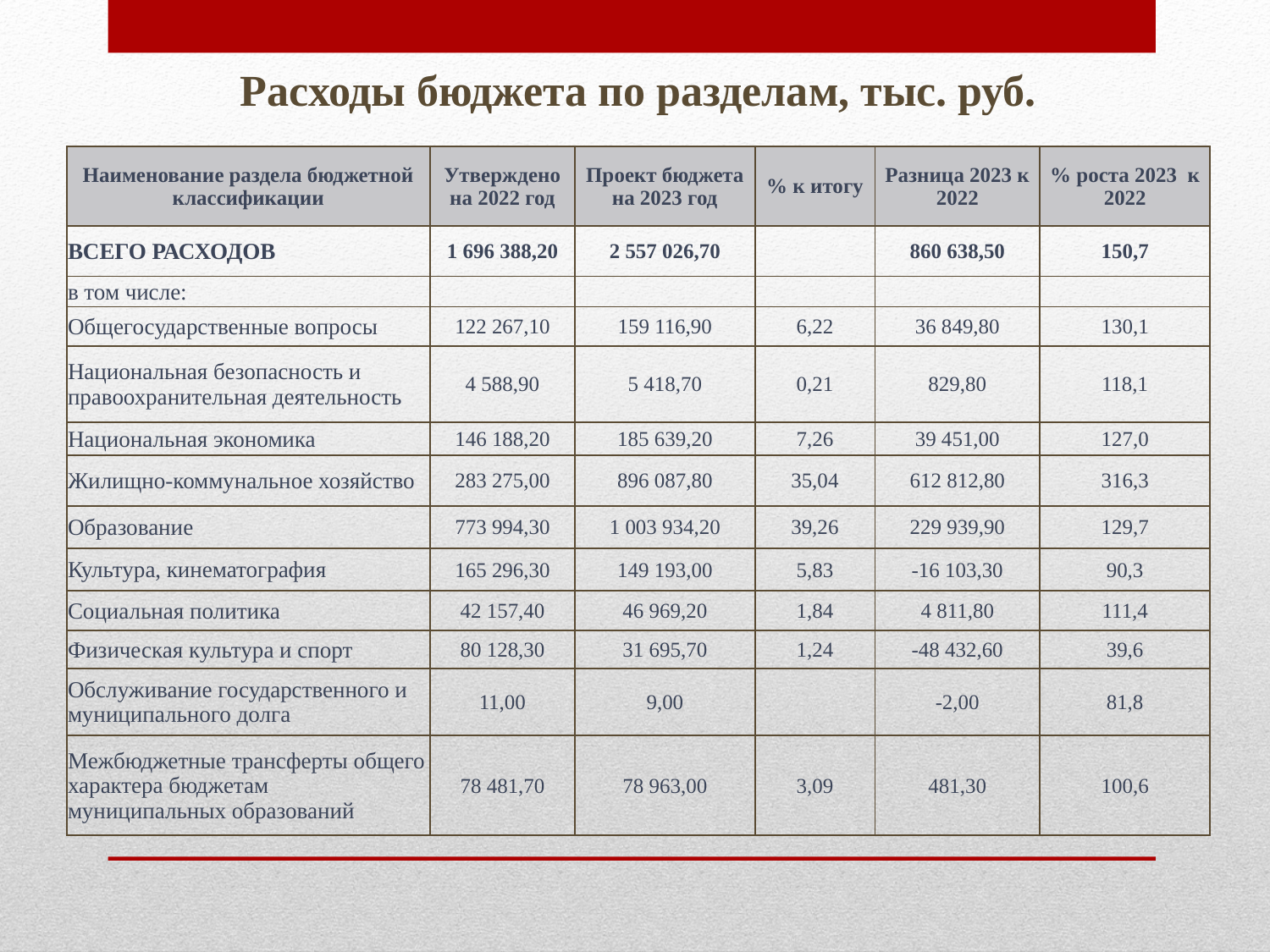

Расходы бюджета по разделам, тыс. руб.
| Наименование раздела бюджетной классификации | Утверждено на 2022 год | Проект бюджета на 2023 год | % к итогу | Разница 2023 к 2022 | % роста 2023 к 2022 |
| --- | --- | --- | --- | --- | --- |
| ВСЕГО РАСХОДОВ | 1 696 388,20 | 2 557 026,70 |  | 860 638,50 | 150,7 |
| в том числе: |  |  |  |  |  |
| Общегосударственные вопросы | 122 267,10 | 159 116,90 | 6,22 | 36 849,80 | 130,1 |
| Национальная безопасность и правоохранительная деятельность | 4 588,90 | 5 418,70 | 0,21 | 829,80 | 118,1 |
| Национальная экономика | 146 188,20 | 185 639,20 | 7,26 | 39 451,00 | 127,0 |
| Жилищно-коммунальное хозяйство | 283 275,00 | 896 087,80 | 35,04 | 612 812,80 | 316,3 |
| Образование | 773 994,30 | 1 003 934,20 | 39,26 | 229 939,90 | 129,7 |
| Культура, кинематография | 165 296,30 | 149 193,00 | 5,83 | -16 103,30 | 90,3 |
| Социальная политика | 42 157,40 | 46 969,20 | 1,84 | 4 811,80 | 111,4 |
| Физическая культура и спорт | 80 128,30 | 31 695,70 | 1,24 | -48 432,60 | 39,6 |
| Обслуживание государственного и муниципального долга | 11,00 | 9,00 |  | -2,00 | 81,8 |
| Межбюджетные трансферты общего характера бюджетам муниципальных образований | 78 481,70 | 78 963,00 | 3,09 | 481,30 | 100,6 |